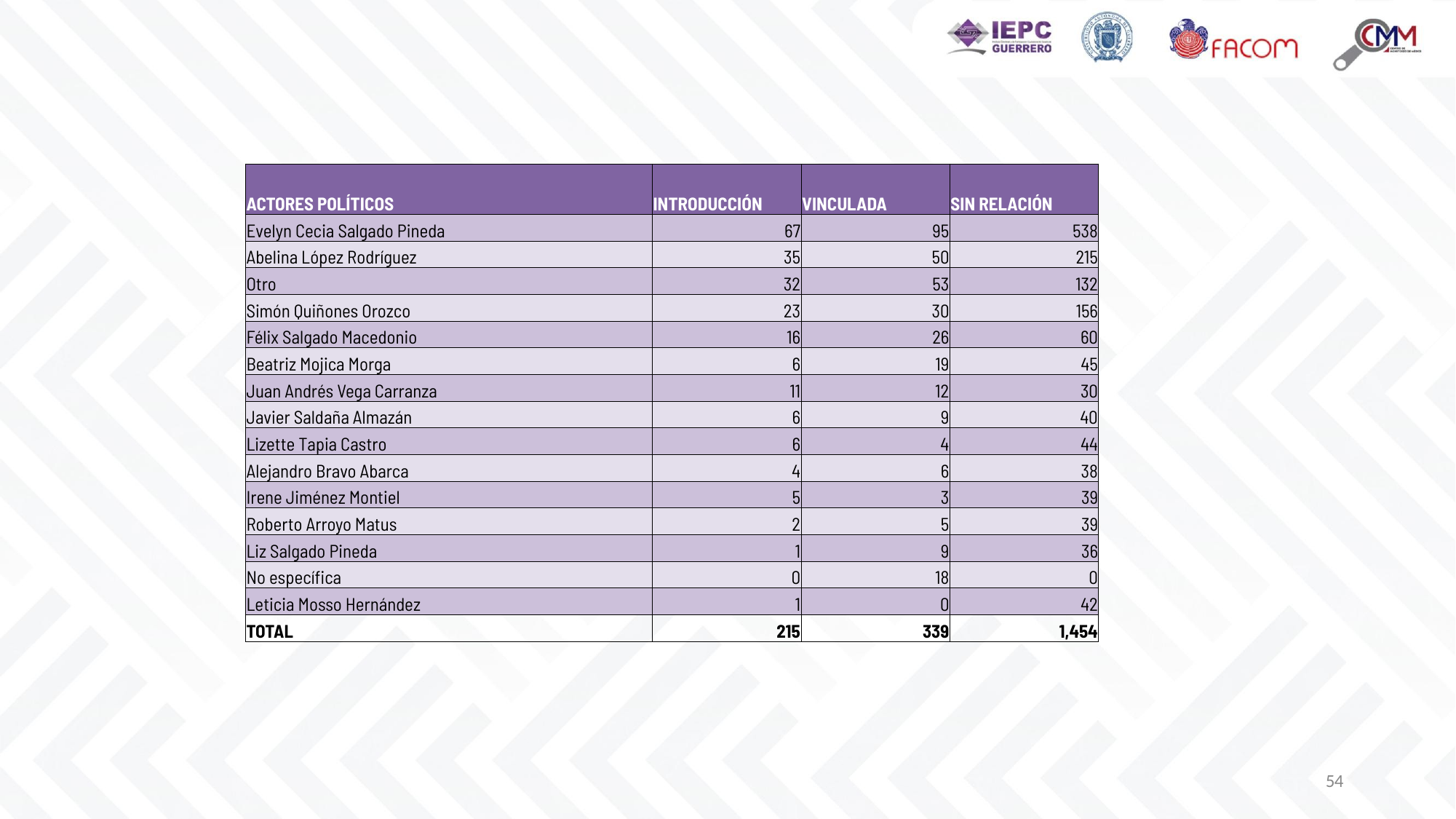

| ACTORES POLÍTICOS | INTRODUCCIÓN | VINCULADA | SIN RELACIÓN |
| --- | --- | --- | --- |
| Evelyn Cecia Salgado Pineda | 67 | 95 | 538 |
| Abelina López Rodríguez | 35 | 50 | 215 |
| Otro | 32 | 53 | 132 |
| Simón Quiñones Orozco | 23 | 30 | 156 |
| Félix Salgado Macedonio | 16 | 26 | 60 |
| Beatriz Mojica Morga | 6 | 19 | 45 |
| Juan Andrés Vega Carranza | 11 | 12 | 30 |
| Javier Saldaña Almazán | 6 | 9 | 40 |
| Lizette Tapia Castro | 6 | 4 | 44 |
| Alejandro Bravo Abarca | 4 | 6 | 38 |
| Irene Jiménez Montiel | 5 | 3 | 39 |
| Roberto Arroyo Matus | 2 | 5 | 39 |
| Liz Salgado Pineda | 1 | 9 | 36 |
| No específica | 0 | 18 | 0 |
| Leticia Mosso Hernández | 1 | 0 | 42 |
| TOTAL | 215 | 339 | 1,454 |
54